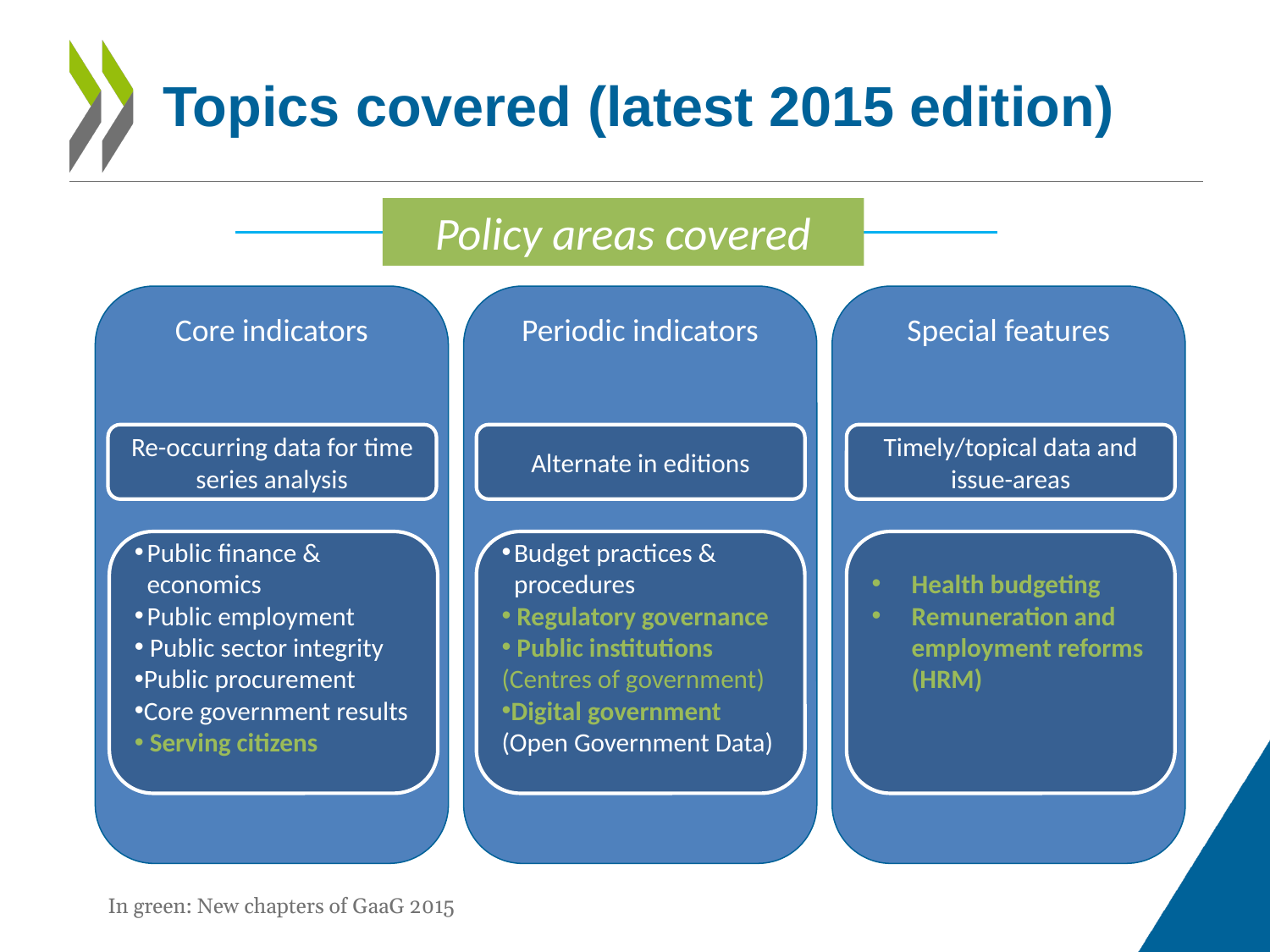

# Topics covered (latest 2015 edition)
Policy areas covered
Core indicators
Periodic indicators
Special features
Re-occurring data for time series analysis

Alternate in editions

Timely/topical data and issue-areas
Health budgeting
Remuneration and employment reforms (HRM)

Public finance & economics
Public employment
 Public sector integrity
Public procurement
Core government results
 Serving citizens

Budget practices & procedures
 Regulatory governance
 Public institutions (Centres of government)
Digital government
(Open Government Data)

In green: New chapters of GaaG 2015